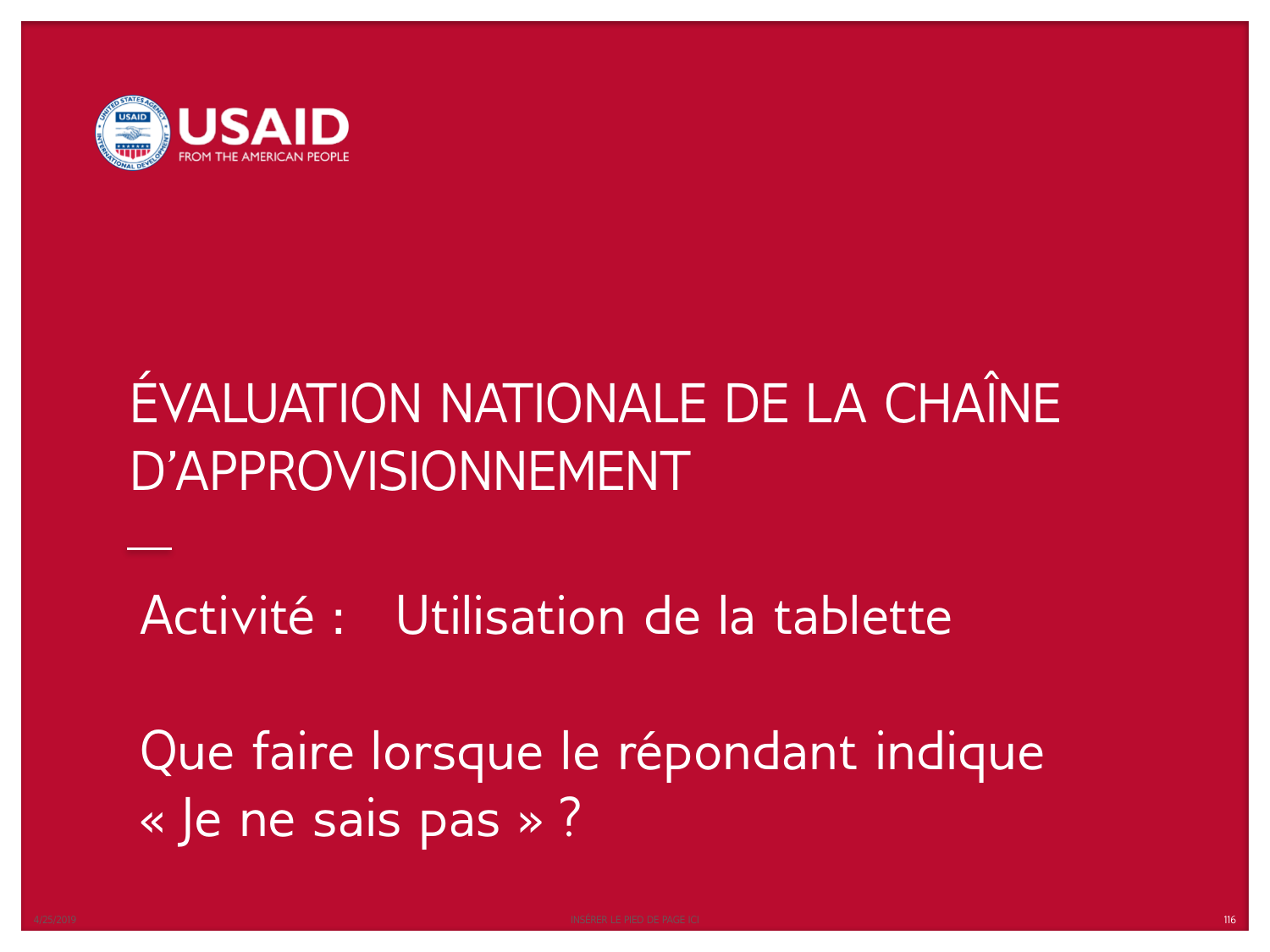

4/25/2019
INSÉRER LE PIED DE PAGE ICI
# Activité :   Utilisation de la tablette Que faire lorsque le répondant indique « Je ne sais pas » ?
116